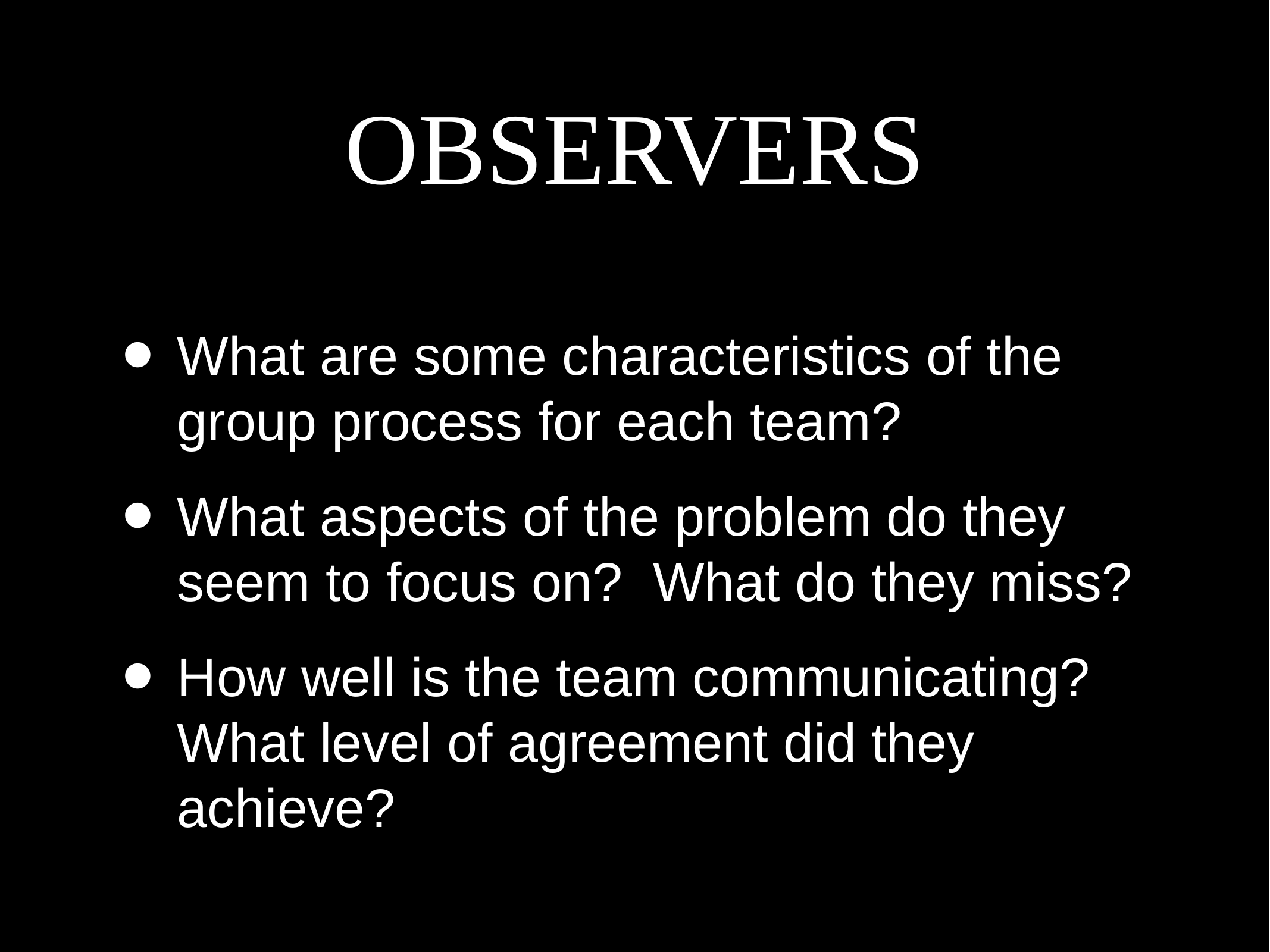

# OBSERVERS
What are some characteristics of the group process for each team?
What aspects of the problem do they seem to focus on?  What do they miss?
How well is the team communicating?  What level of agreement did they achieve?